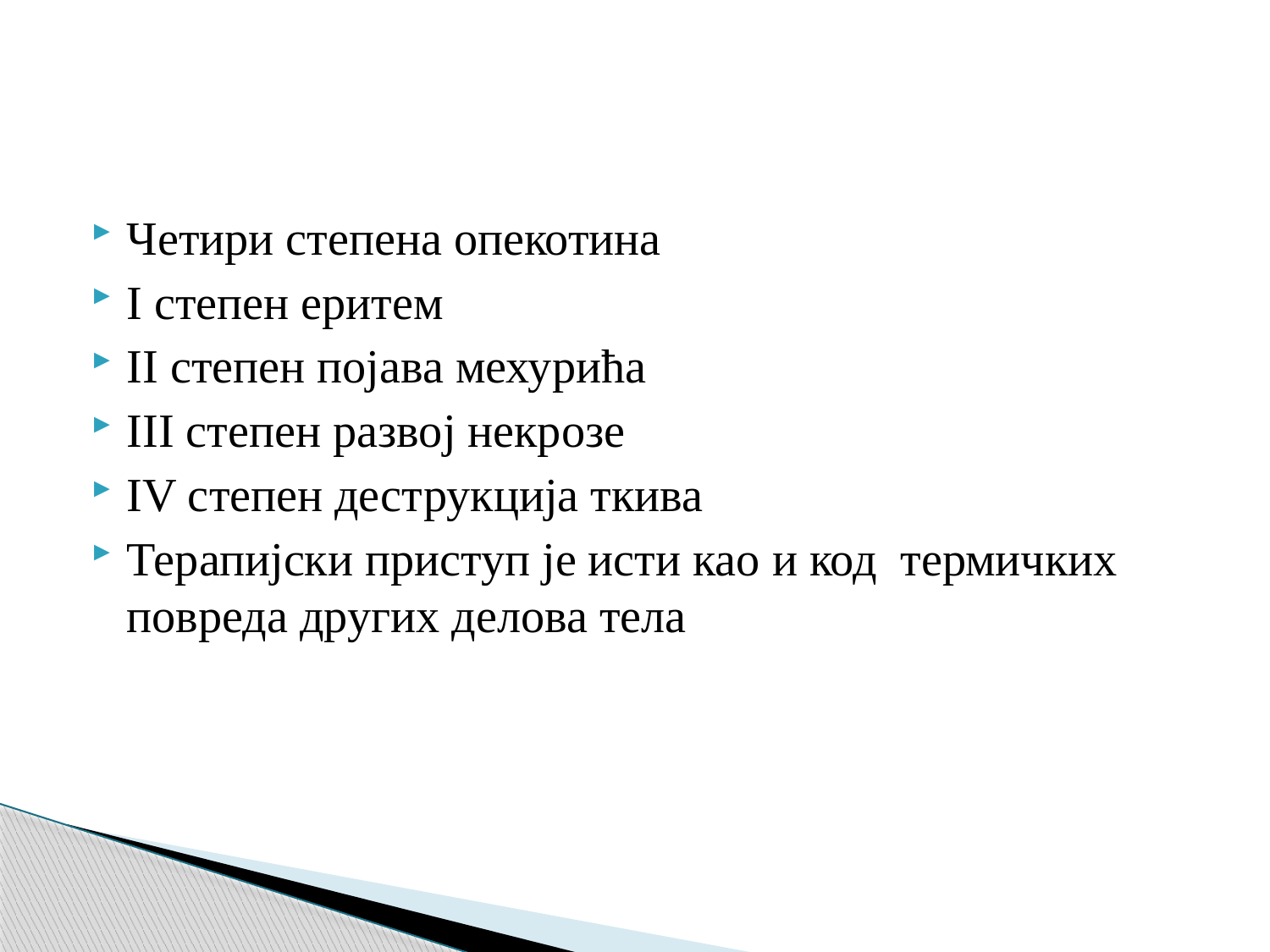

#
Четири степена опекотина
I степен еритем
II степен појава мехурића
III степен развој некрозе
IV степен деструкција ткива
Терапијски приступ је исти као и код  термичких повреда других делова тела